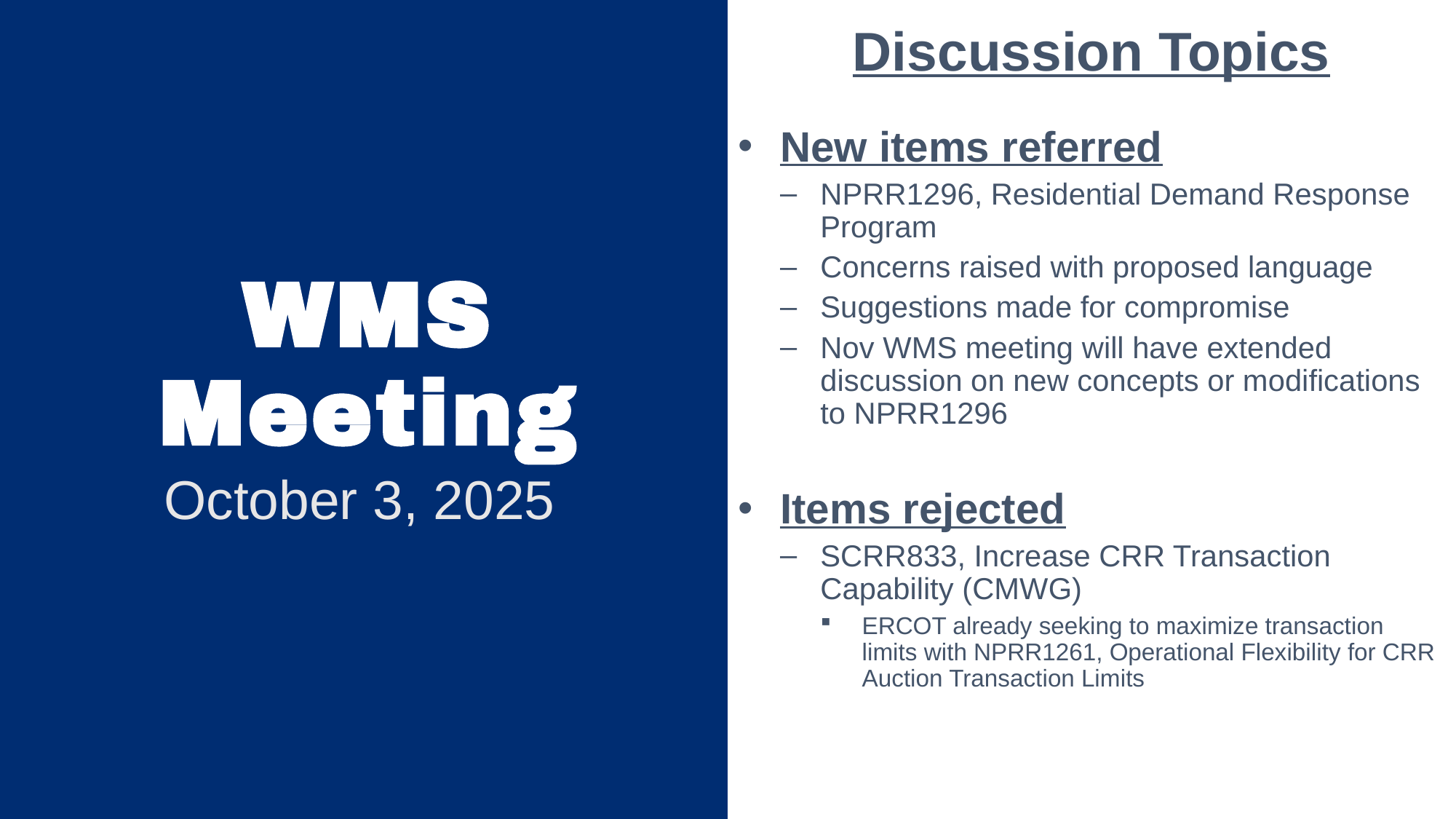

Discussion Topics

New items referred
NPRR1296, Residential Demand Response Program
Concerns raised with proposed language
Suggestions made for compromise
Nov WMS meeting will have extended discussion on new concepts or modifications to NPRR1296

Items rejected
SCRR833, Increase CRR Transaction Capability (CMWG)
ERCOT already seeking to maximize transaction limits with NPRR1261, Operational Flexibility for CRR Auction Transaction Limits

# WMS Meeting
October 3, 2025